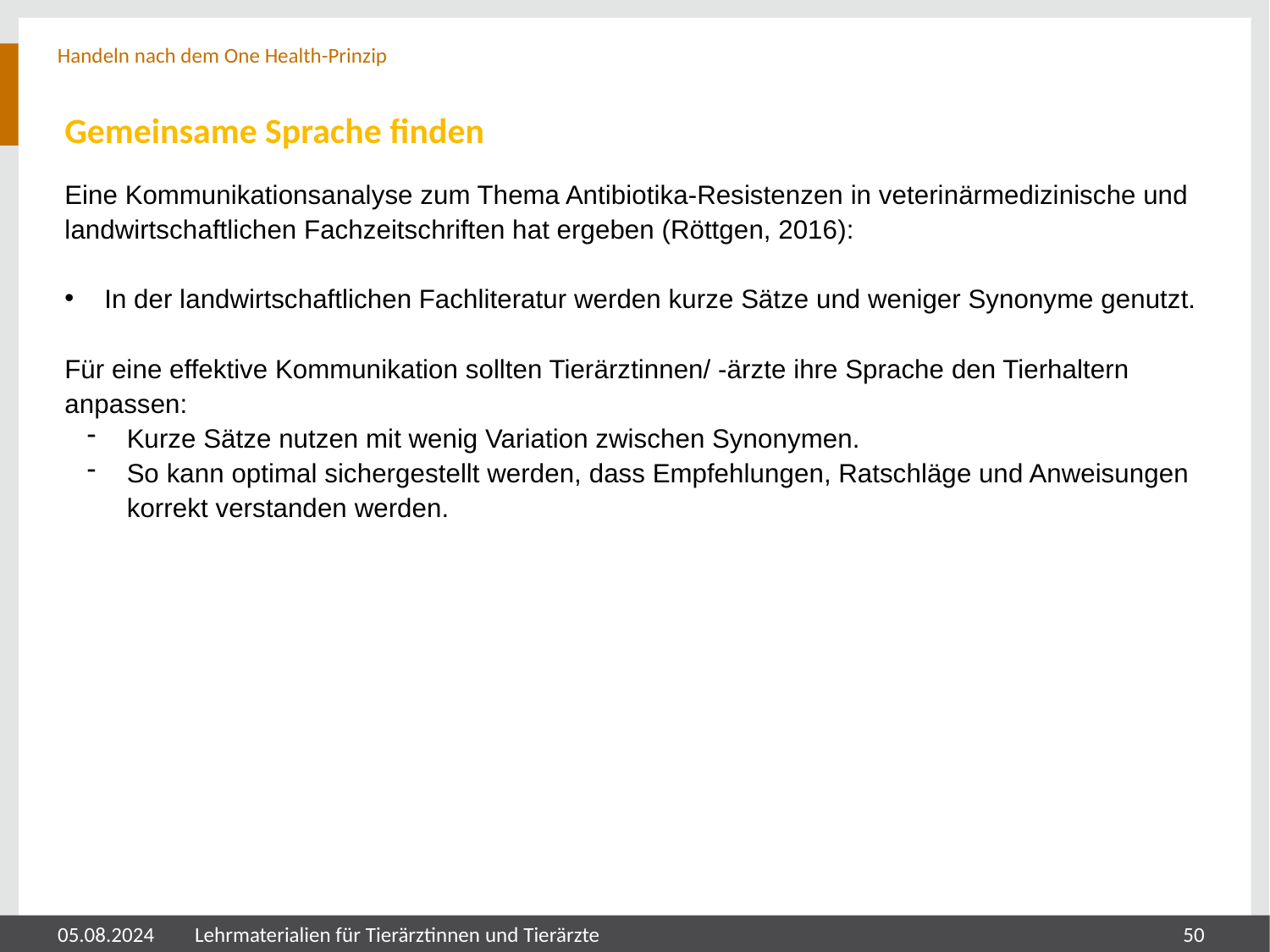

Handeln nach dem One Health-Prinzip
# Gemeinsame Sprache finden
Eine Kommunikationsanalyse zum Thema Antibiotika-Resistenzen in veterinärmedizinische und landwirtschaftlichen Fachzeitschriften hat ergeben (Röttgen, 2016):

In der landwirtschaftlichen Fachliteratur werden kurze Sätze und weniger Synonyme genutzt.

Für eine effektive Kommunikation sollten Tierärztinnen/ -ärzte ihre Sprache den Tierhaltern anpassen:
Kurze Sätze nutzen mit wenig Variation zwischen Synonymen.
So kann optimal sichergestellt werden, dass Empfehlungen, Ratschläge und Anweisungen korrekt verstanden werden.
05.08.2024
Lehrmaterialien für Tierärztinnen und Tierärzte
50